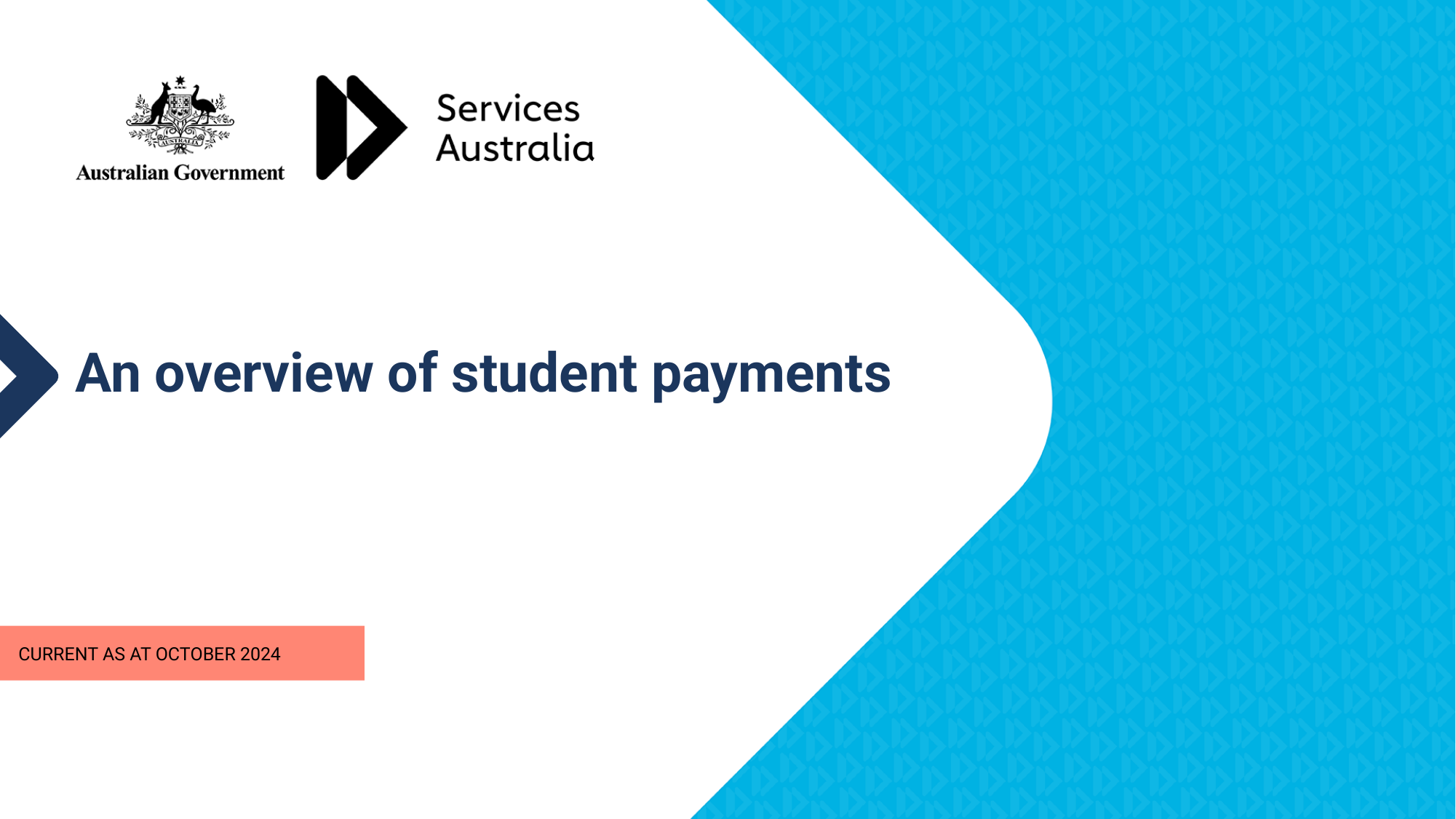

# An overview of student payments

Current as at October 2024